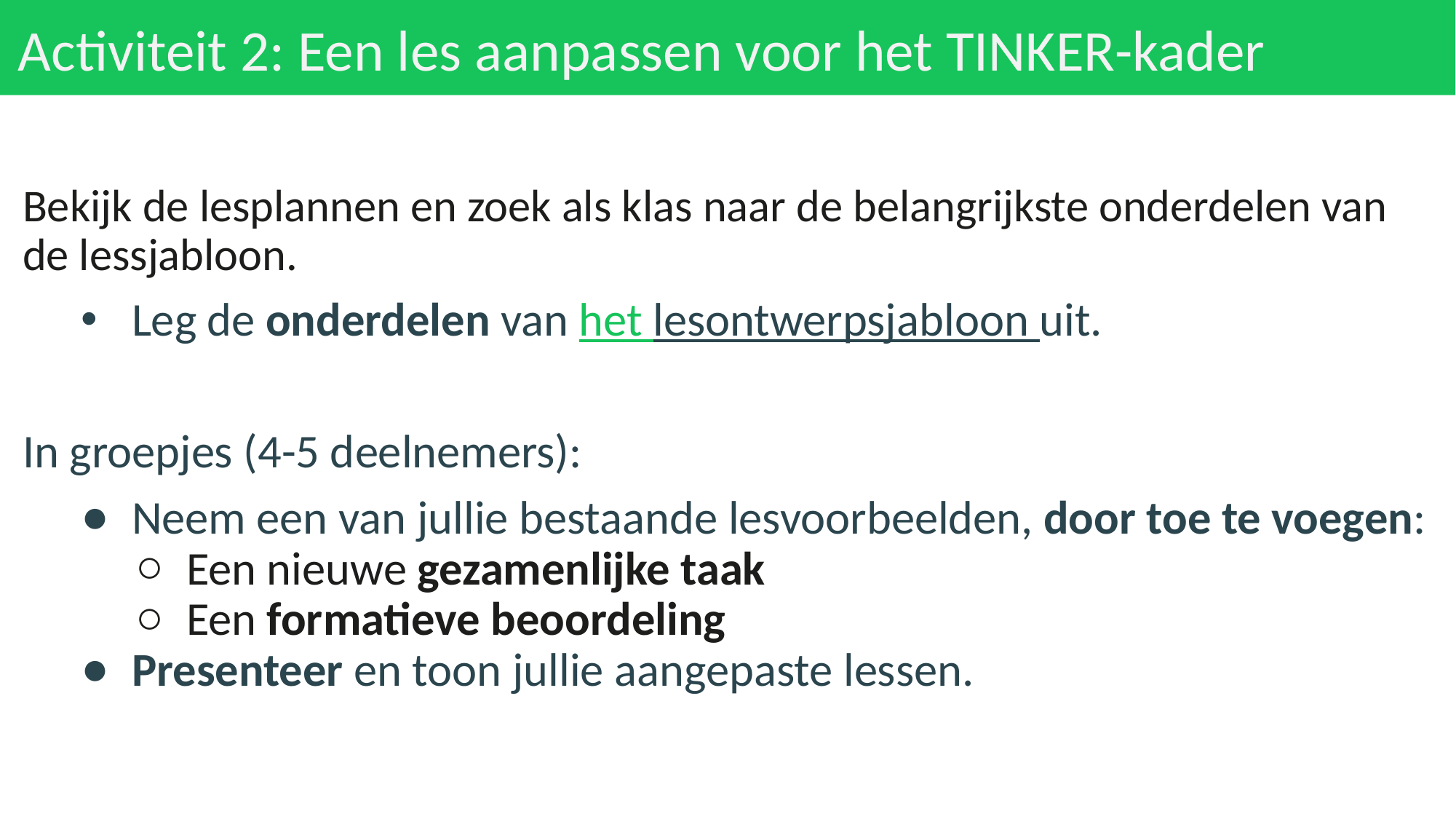

# Activiteit 2: Een les aanpassen voor het TINKER-kader

Bekijk de lesplannen en zoek als klas naar de belangrijkste onderdelen van de lessjabloon.
Leg de onderdelen van het lesontwerpsjabloon uit.

In groepjes (4-5 deelnemers):
Neem een van jullie bestaande lesvoorbeelden, door toe te voegen:
Een nieuwe gezamenlijke taak
Een formatieve beoordeling
Presenteer en toon jullie aangepaste lessen.